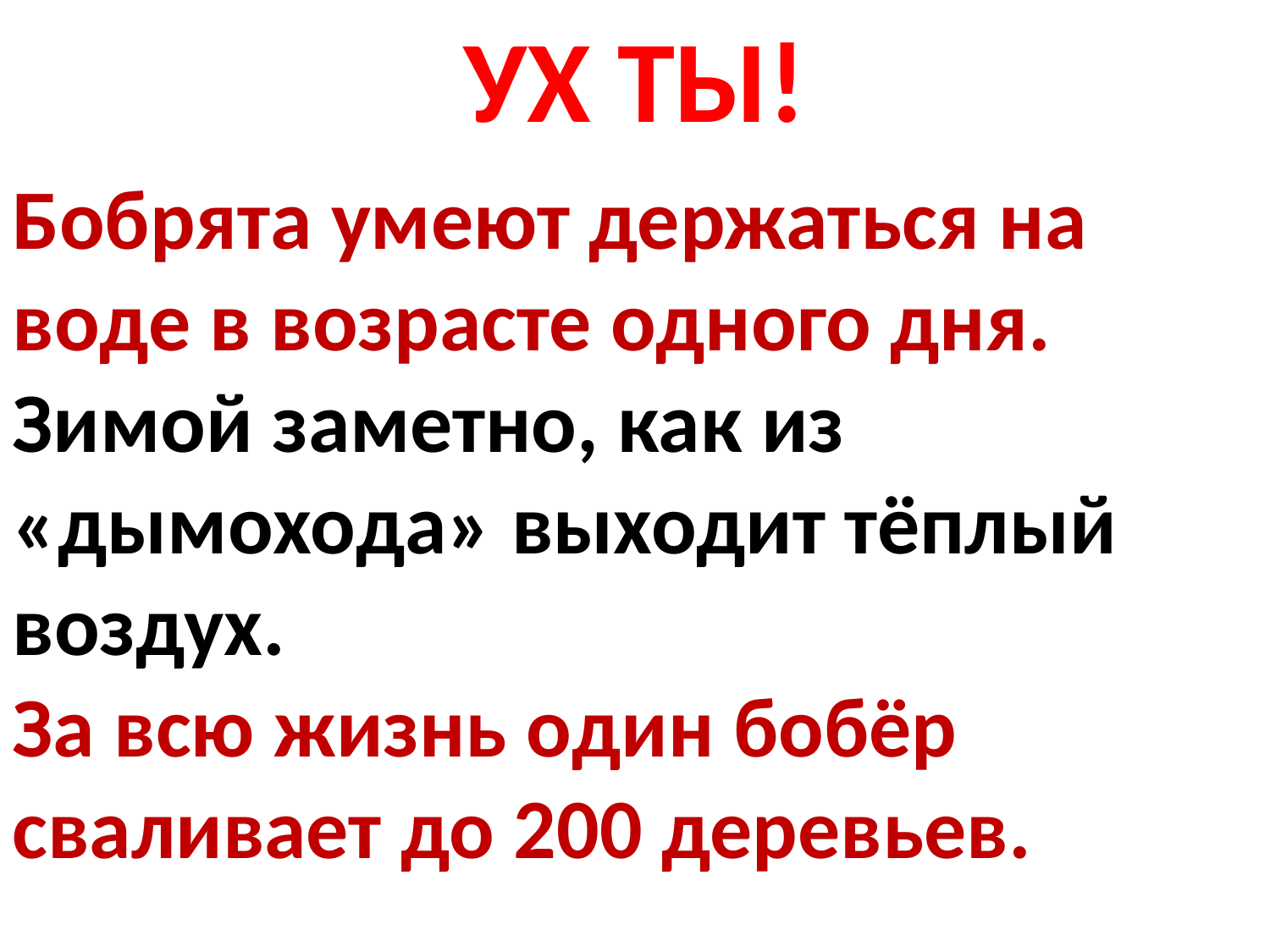

УХ ТЫ!
Бобрята умеют держаться на воде в возрасте одного дня.
Зимой заметно, как из «дымохода» выходит тёплый воздух.
За всю жизнь один бобёр сваливает до 200 деревьев.